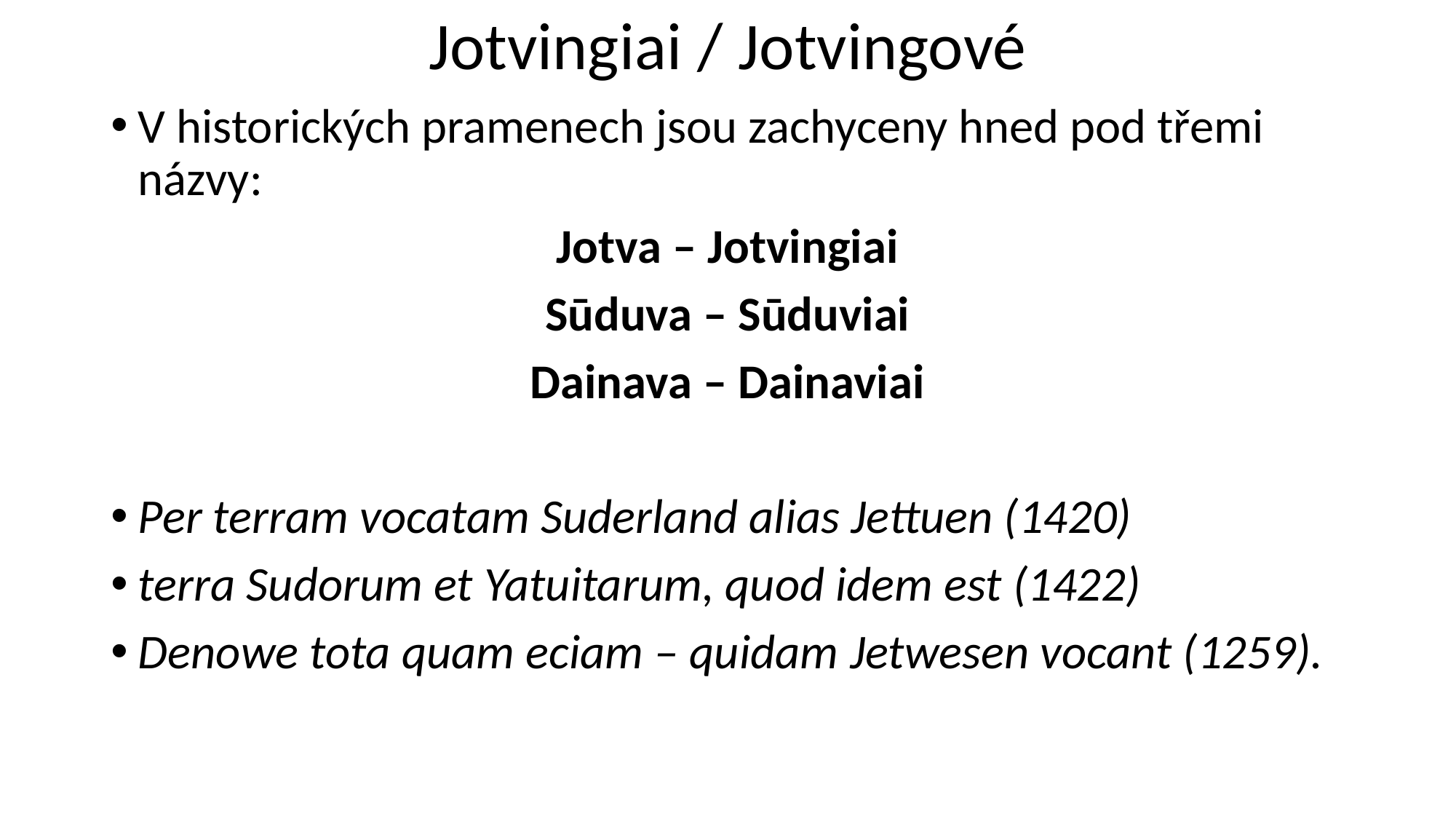

# Jotvingiai / Jotvingové
V historických pramenech jsou zachyceny hned pod třemi názvy:
Jotva – Jotvingiai
Sūduva – Sūduviai
Dainava – Dainaviai

Per terram vocatam Suderland alias Jettuen (1420)
terra Sudorum et Yatuitarum, quod idem est (1422)
Denowe tota quam eciam – quidam Jetwesen vocant (1259).